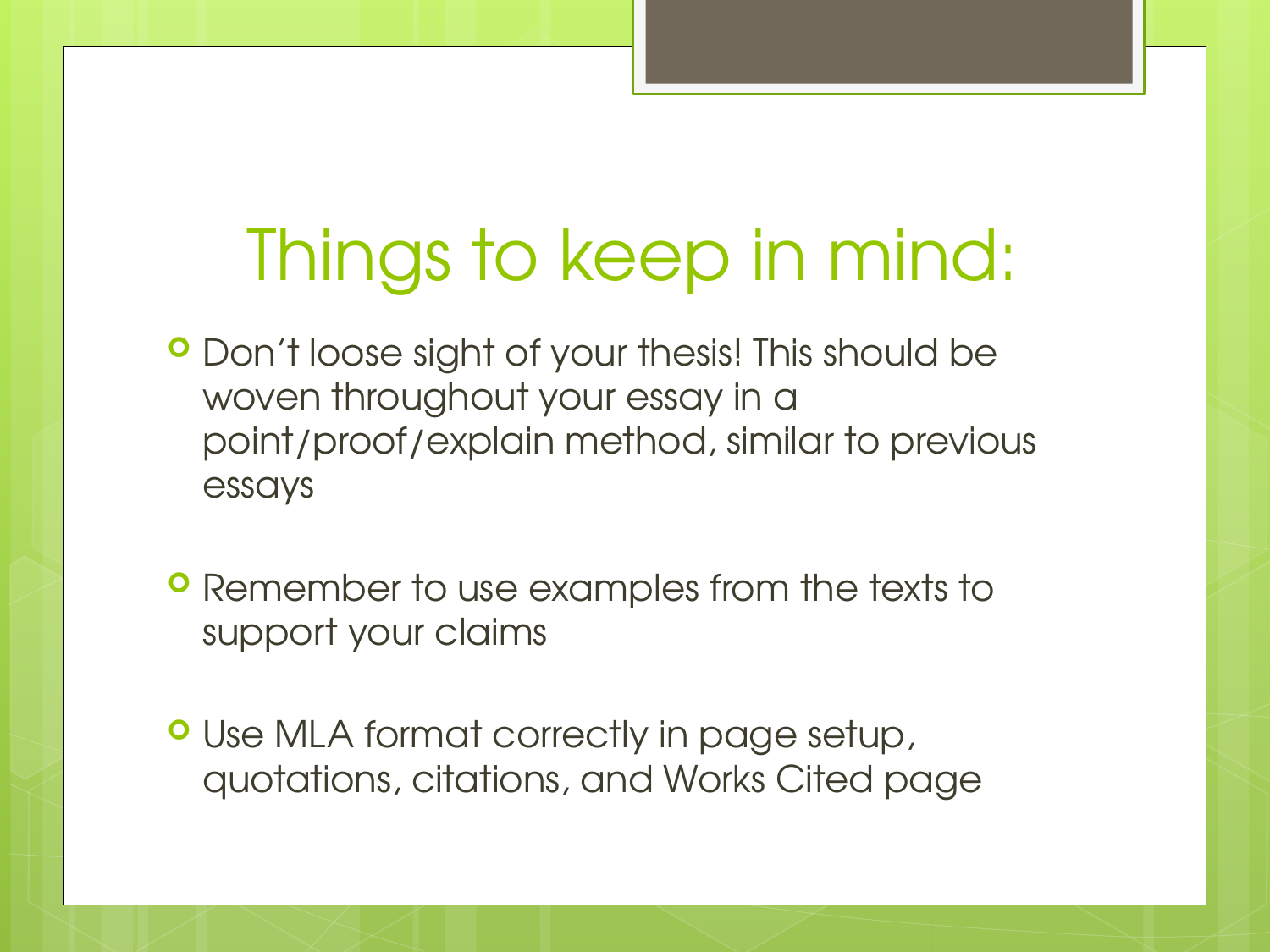

# Things to keep in mind:
Don’t loose sight of your thesis! This should be woven throughout your essay in a point/proof/explain method, similar to previous essays

Remember to use examples from the texts to support your claims

Use MLA format correctly in page setup, quotations, citations, and Works Cited page